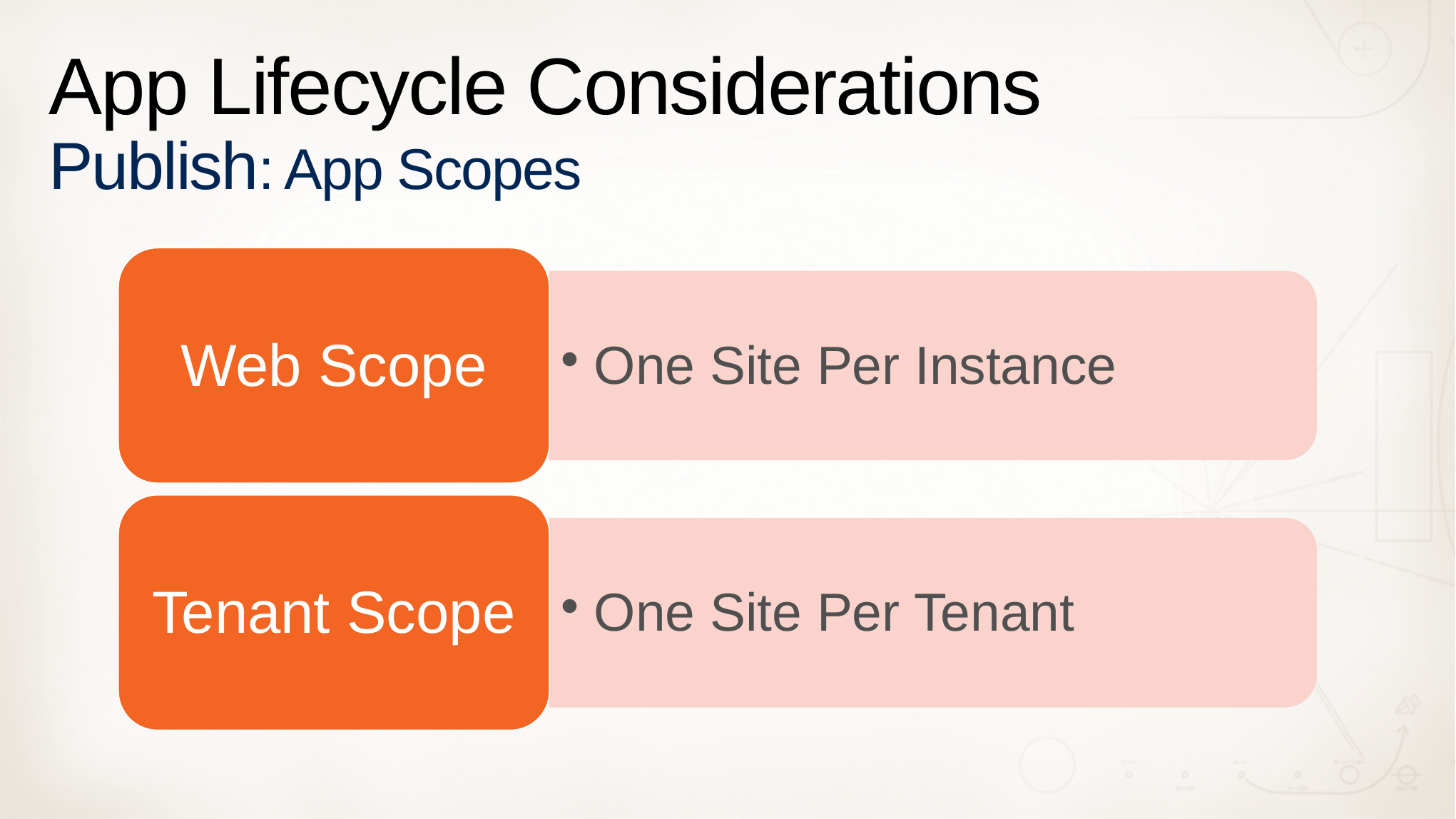

# App Lifecycle Considerations Publish: App Scopes
Web Scope
One Site Per Instance
Tenant Scope
One Site Per Tenant